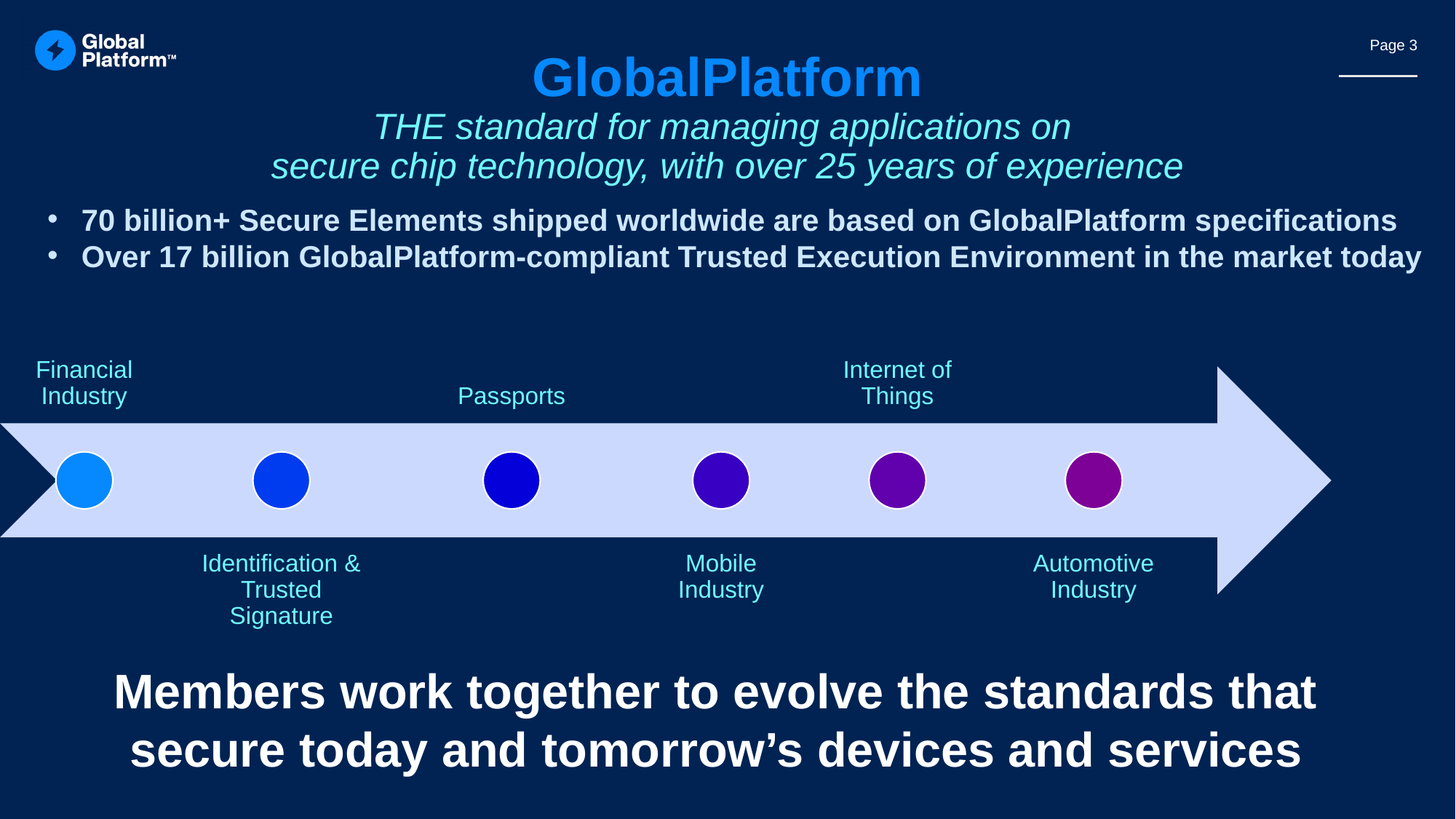

# GlobalPlatform THE standard for managing applications on secure chip technology, with over 25 years of experience
70 billion+ Secure Elements shipped worldwide are based on GlobalPlatform specifications
Over 17 billion GlobalPlatform-compliant Trusted Execution Environment in the market today
Financial Industry
Identification & Trusted Signature
Passports
Mobile Industry
Internet of Things
Automotive Industry
Members work together to evolve the standards that secure today and tomorrow’s devices and services